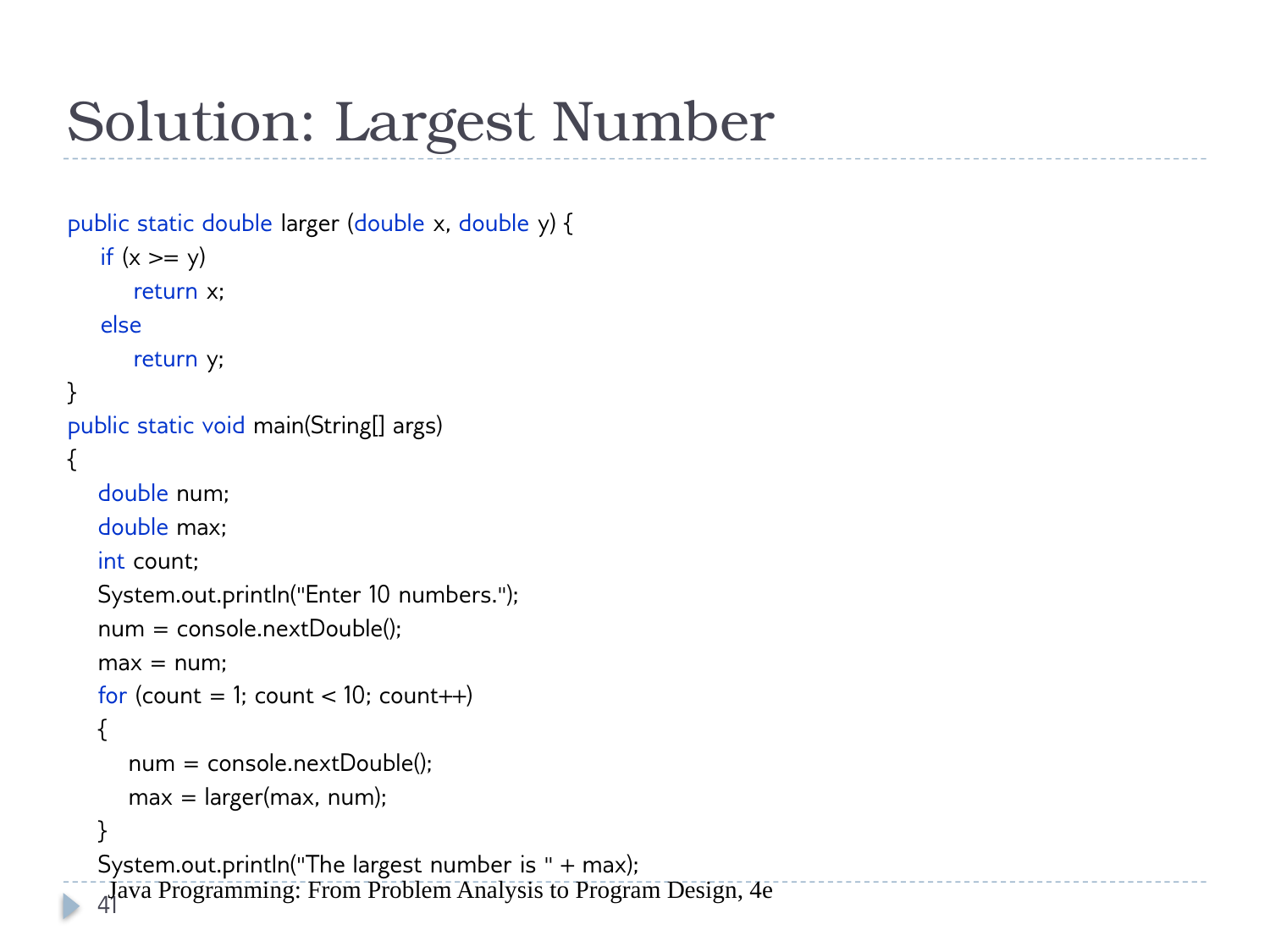

# Solution: Largest Number
public static double larger (double x, double y) {
    if (x >= y)
        return x;
    else
        return y;
}
public static void main(String[] args)
{
    double num;
    double max;
    int count;
    System.out.println("Enter 10 numbers.");
    num = console.nextDouble();
    max = num;
    for (count = 1; count < 10; count++)
    {
        num = console.nextDouble();
        max = larger(max, num);
    }
    System.out.println("The largest number is " + max);

Java Programming: From Problem Analysis to Program Design, 4e
41